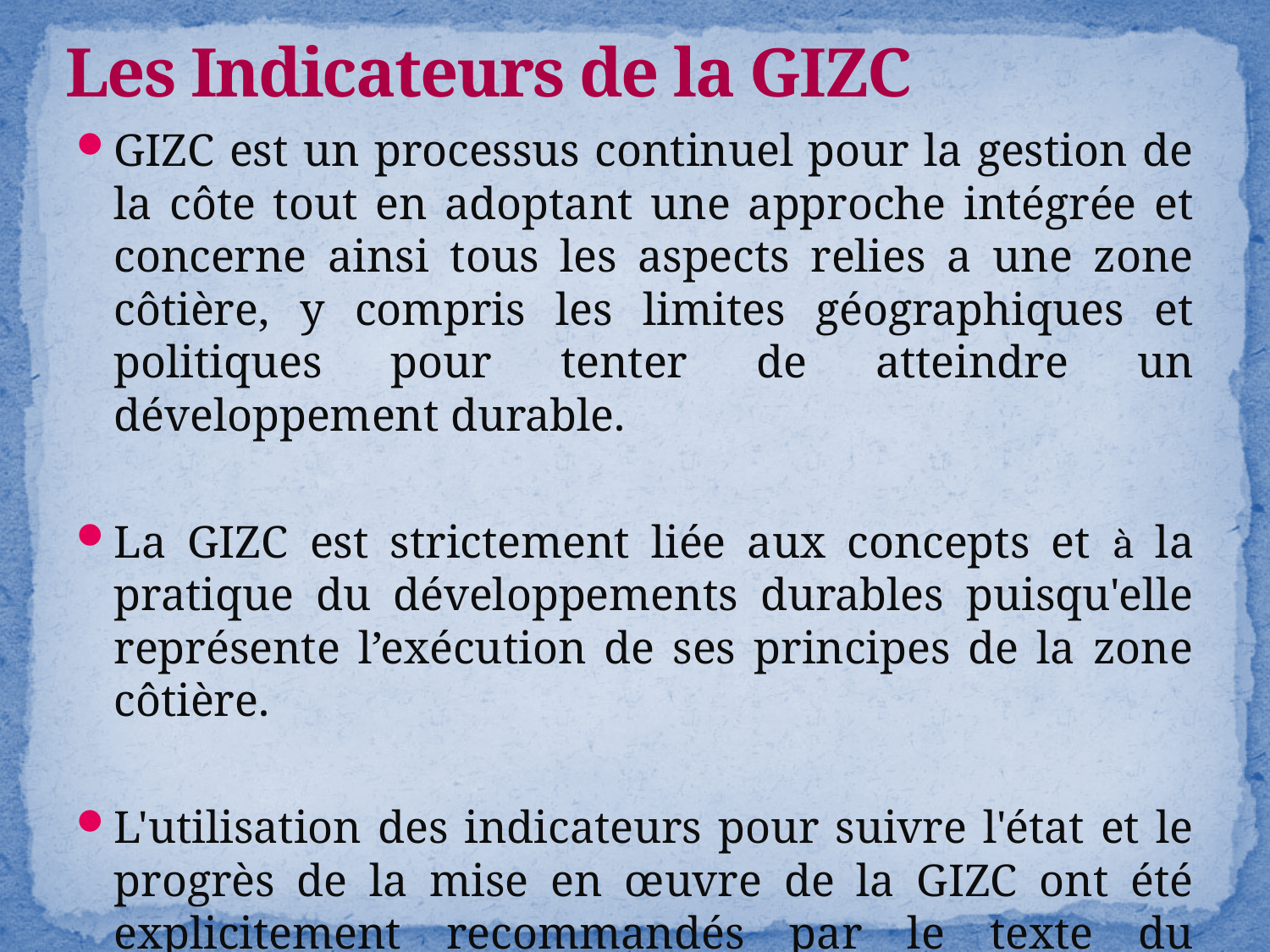

# Les Indicateurs de la GIZC
GIZC est un processus continuel pour la gestion de la côte tout en adoptant une approche intégrée et concerne ainsi tous les aspects relies a une zone côtière, y compris les limites géographiques et politiques pour tenter de atteindre un développement durable.

La GIZC est strictement liée aux concepts et à la pratique du développements durables puisqu'elle représente l’exécution de ses principes de la zone côtière.

L'utilisation des indicateurs pour suivre l'état et le progrès de la mise en œuvre de la GIZC ont été explicitement recommandés par le texte du chapitre 17 de l'Agenda 21.